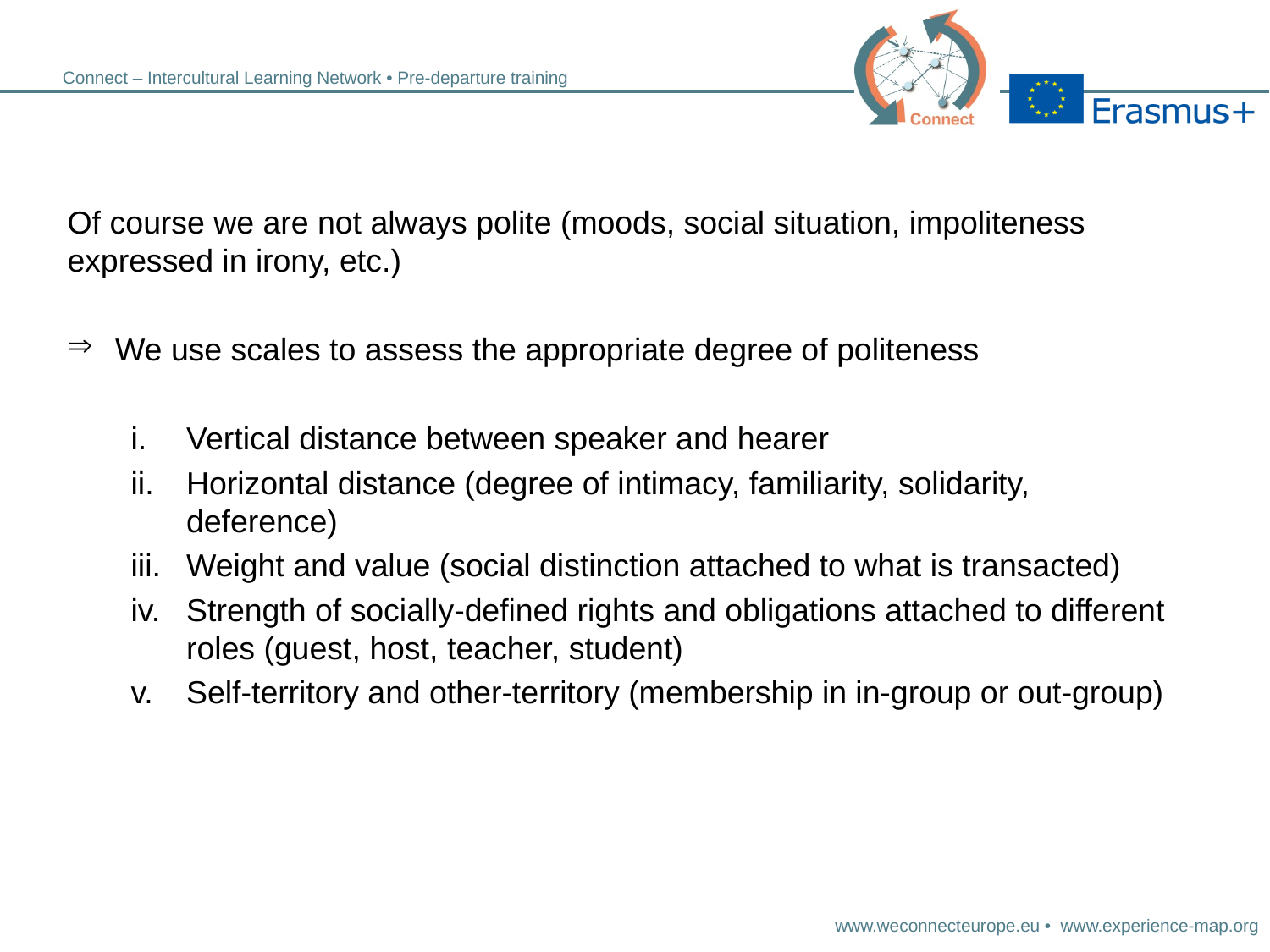

Of course we are not always polite (moods, social situation, impoliteness expressed in irony, etc.)

We use scales to assess the appropriate degree of politeness

Vertical distance between speaker and hearer
Horizontal distance (degree of intimacy, familiarity, solidarity, deference)
Weight and value (social distinction attached to what is transacted)
Strength of socially-defined rights and obligations attached to different roles (guest, host, teacher, student)
Self-territory and other-territory (membership in in-group or out-group)